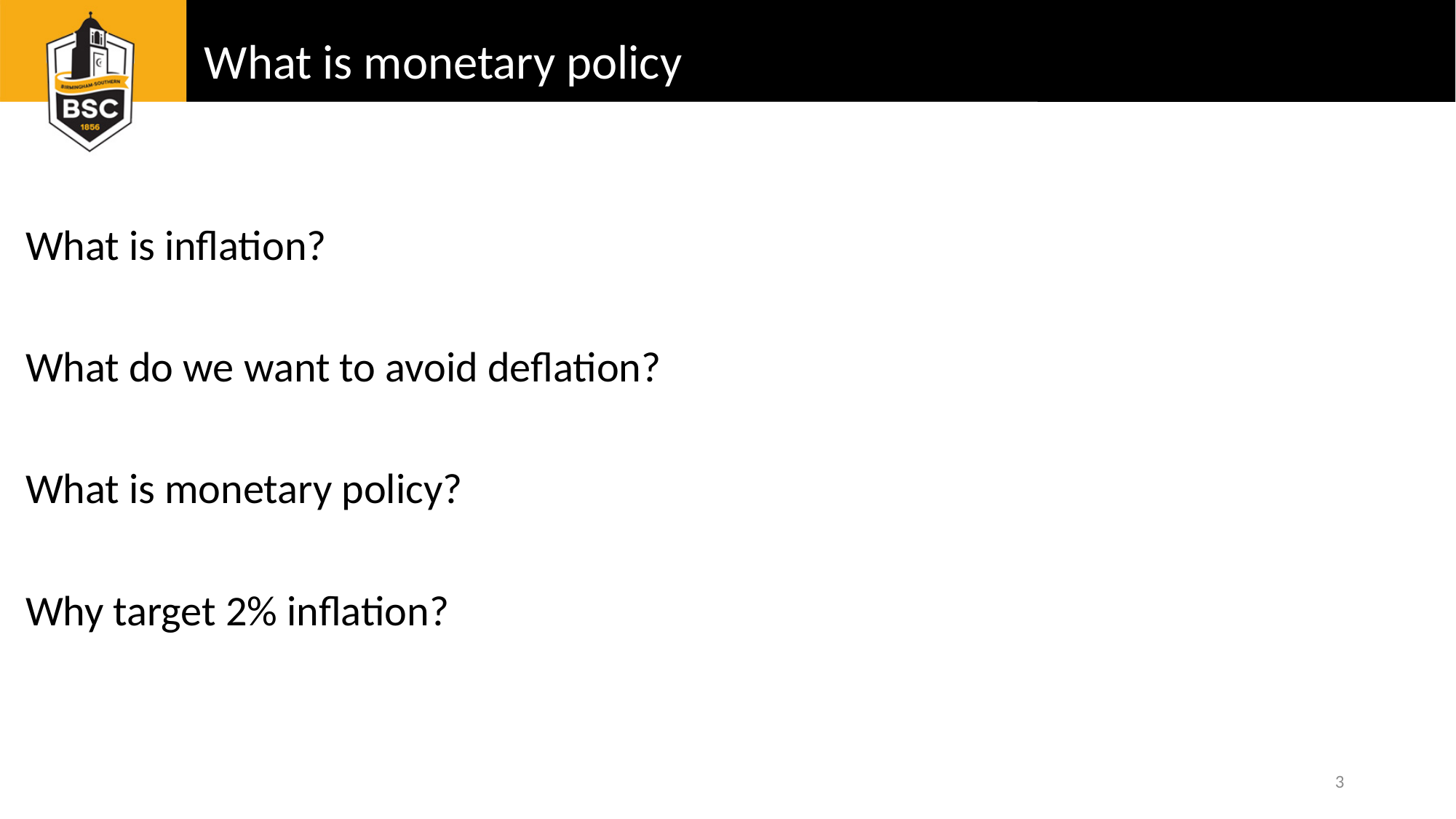

# What is monetary policy
What is inflation?

What do we want to avoid deflation?

What is monetary policy?

Why target 2% inflation?

3